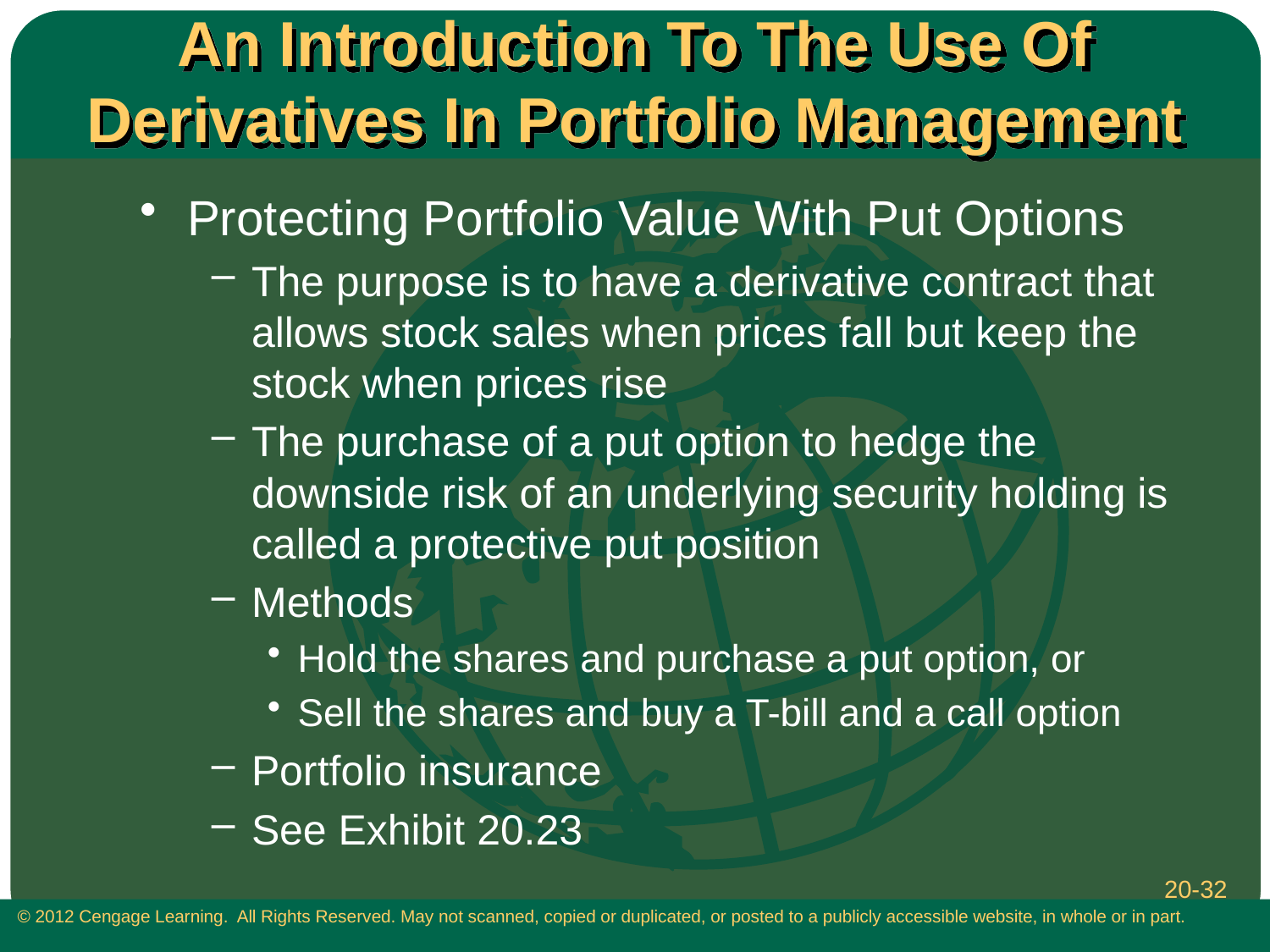

# An Introduction To The Use Of Derivatives In Portfolio Management
Protecting Portfolio Value With Put Options
The purpose is to have a derivative contract that allows stock sales when prices fall but keep the stock when prices rise
The purchase of a put option to hedge the downside risk of an underlying security holding is called a protective put position
Methods
Hold the shares and purchase a put option, or
Sell the shares and buy a T-bill and a call option
Portfolio insurance
See Exhibit 20.23

20-32
 © 2012 Cengage Learning.  All Rights Reserved. May not scanned, copied or duplicated, or posted to a publicly accessible website, in whole or in part.